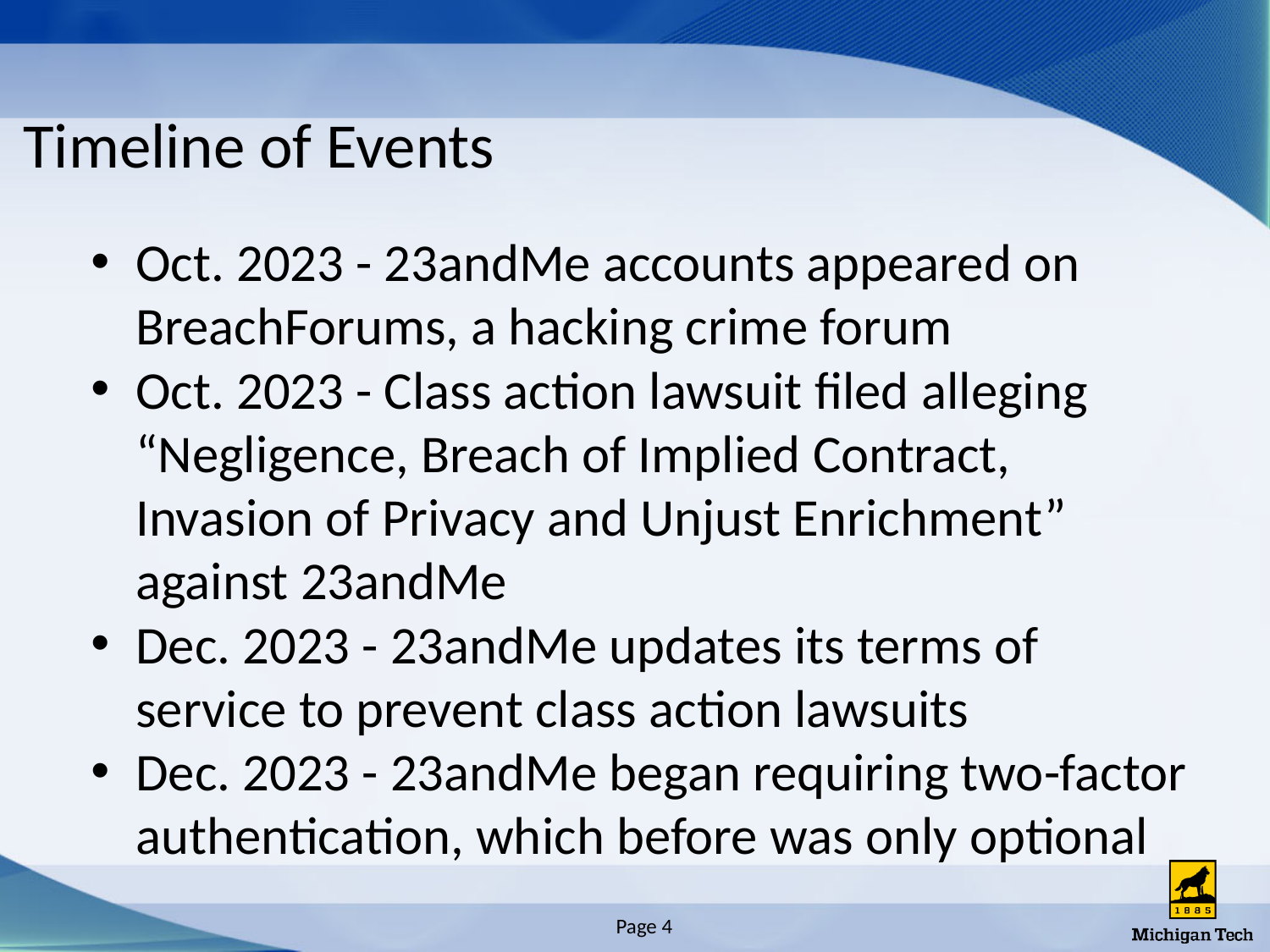

# Timeline of Events
Oct. 2023 - 23andMe accounts appeared on BreachForums, a hacking crime forum
Oct. 2023 - Class action lawsuit filed alleging “Negligence, Breach of Implied Contract, Invasion of Privacy and Unjust Enrichment” against 23andMe
Dec. 2023 - 23andMe updates its terms of service to prevent class action lawsuits
Dec. 2023 - 23andMe began requiring two-factor authentication, which before was only optional